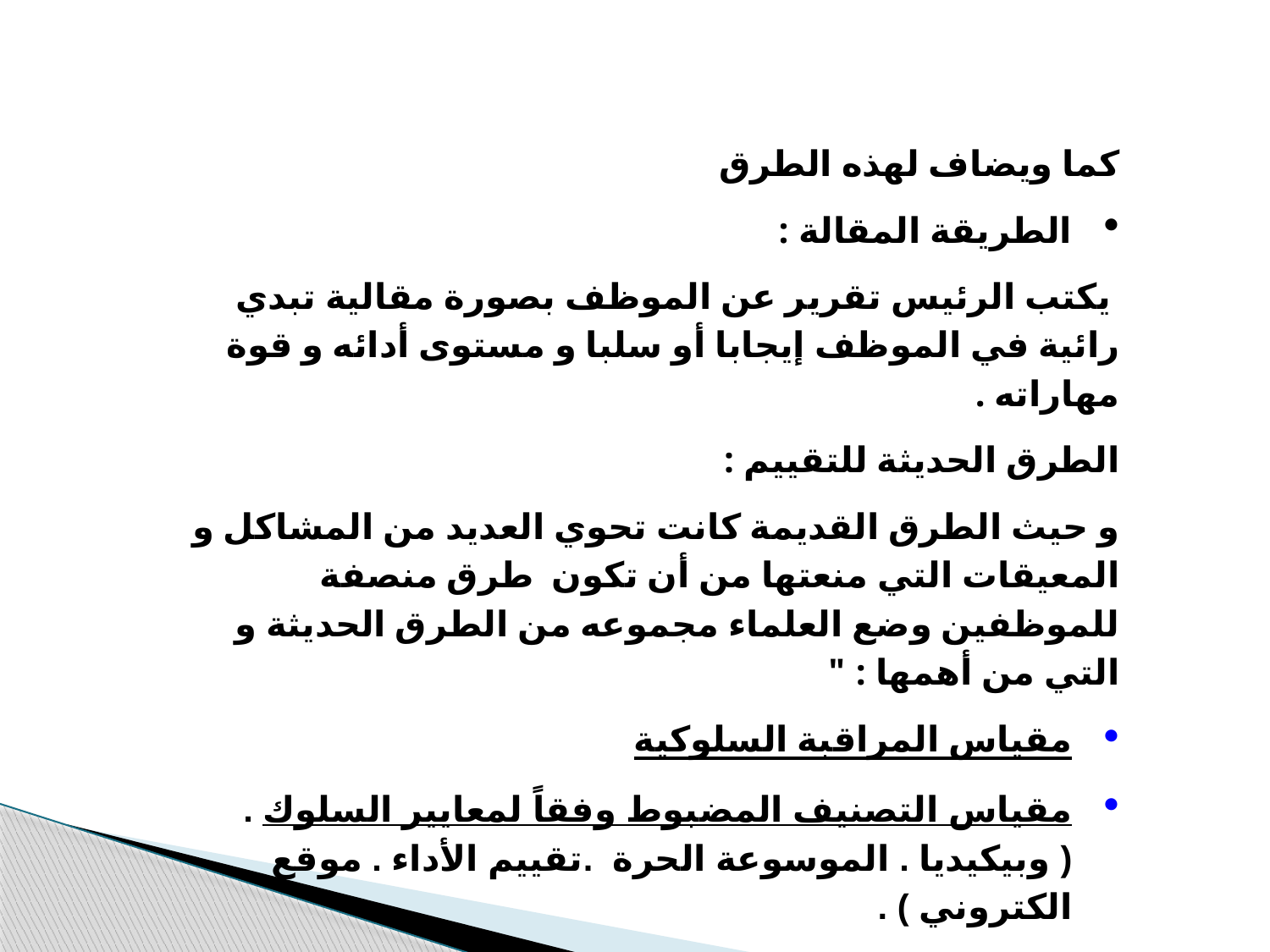

كما ويضاف لهذه الطرق
الطريقة المقالة :
 يكتب الرئيس تقرير عن الموظف بصورة مقالية تبدي رائية في الموظف إيجابا أو سلبا و مستوى أدائه و قوة مهاراته .
الطرق الحديثة للتقييم :
و حيث الطرق القديمة كانت تحوي العديد من المشاكل و المعيقات التي منعتها من أن تكون  طرق منصفة للموظفين وضع العلماء مجموعه من الطرق الحديثة و التي من أهمها : "
مقياس المراقبة السلوكية
مقياس التصنيف المضبوط وفقاً لمعايير السلوك .( وبيكيديا . الموسوعة الحرة  .تقييم الأداء . موقع الكتروني ) .